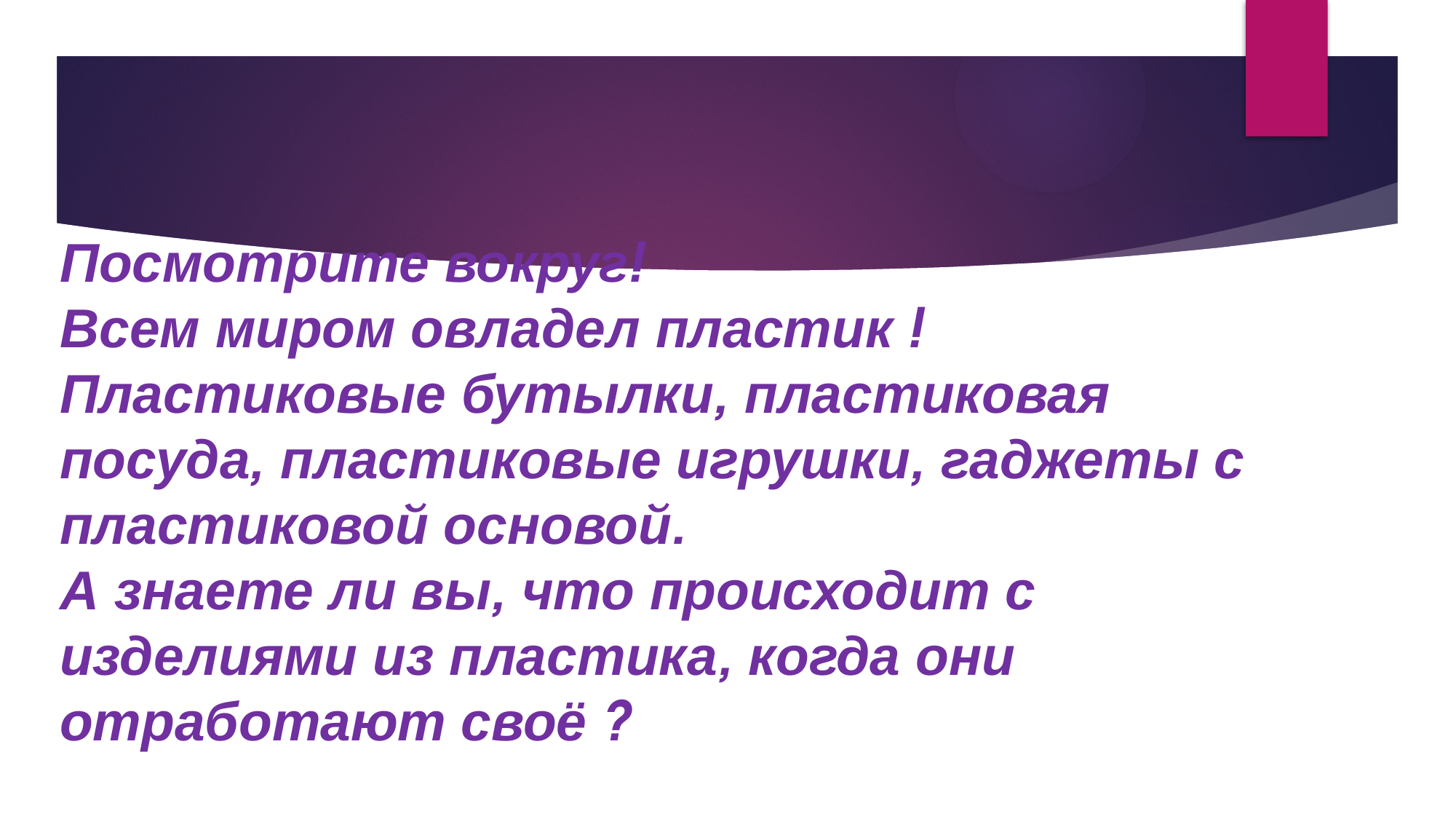

# Посмотрите вокруг! Всем миром овладел пластик ! Пластиковые бутылки, пластиковая посуда, пластиковые игрушки, гаджеты с пластиковой основой. А знаете ли вы, что происходит с изделиями из пластика, когда они отработают своё ?